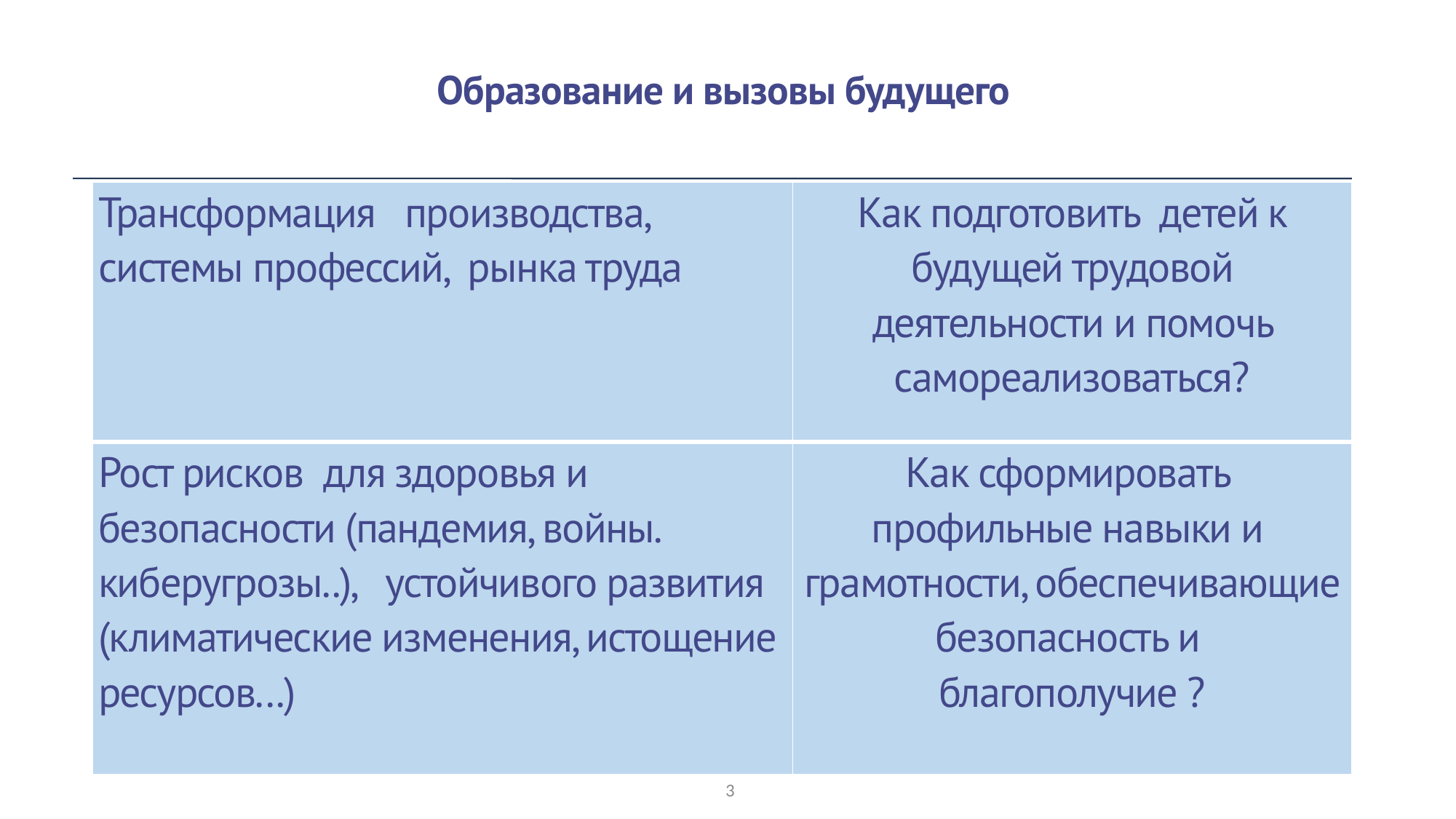

Образование и вызовы будущего

| Трансформация производства, системы профессий, рынка труда | Как подготовить детей к будущей трудовой деятельности и помочь самореализоваться? |
| --- | --- |
| Рост рисков для здоровья и безопасности (пандемия, войны. киберугрозы..), устойчивого развития (климатические изменения, истощение ресурсов...) | Как сформировать профильные навыки и грамотности, обеспечивающие безопасность и благополучие ? |

3